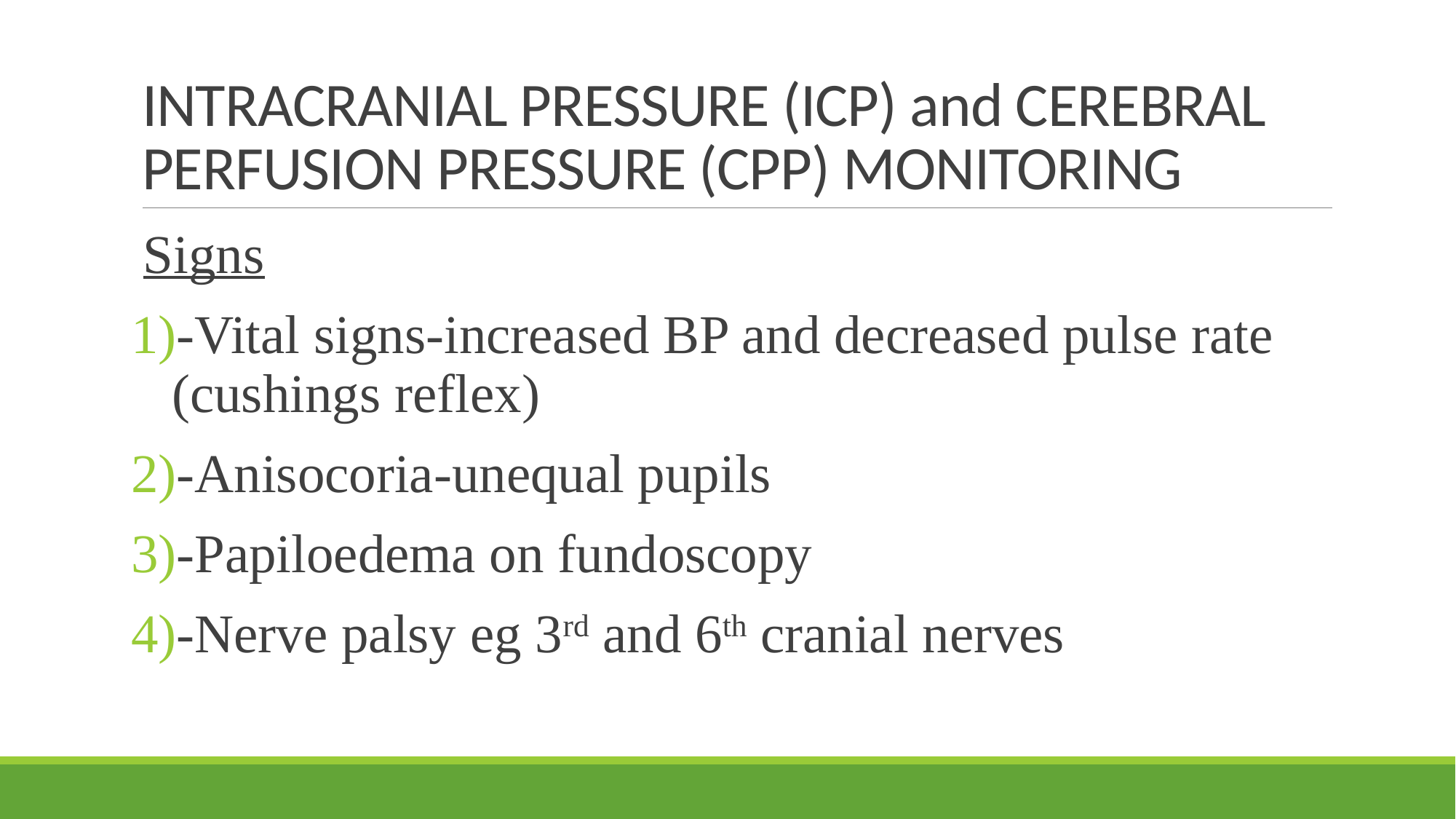

# INTRACRANIAL PRESSURE (ICP) and CEREBRAL PERFUSION PRESSURE (CPP) MONITORING
Signs
-Vital signs-increased BP and decreased pulse rate (cushings reflex)
-Anisocoria-unequal pupils
-Papiloedema on fundoscopy
-Nerve palsy eg 3rd and 6th cranial nerves